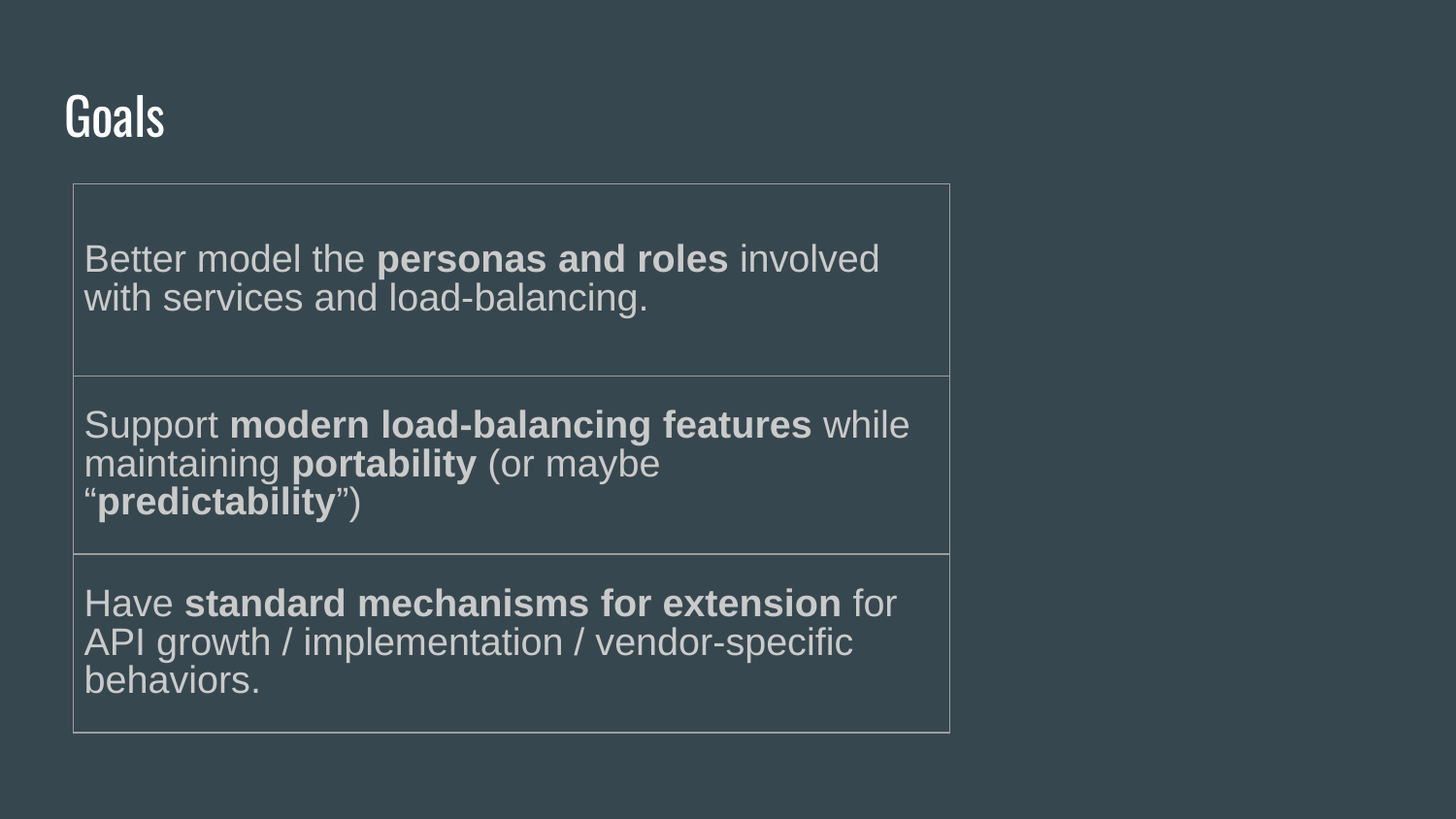

# Goals
| Better model the personas and roles involved with services and load-balancing. |
| --- |
| Support modern load-balancing features while maintaining portability (or maybe “predictability”) |
| Have standard mechanisms for extension for API growth / implementation / vendor-specific behaviors. |